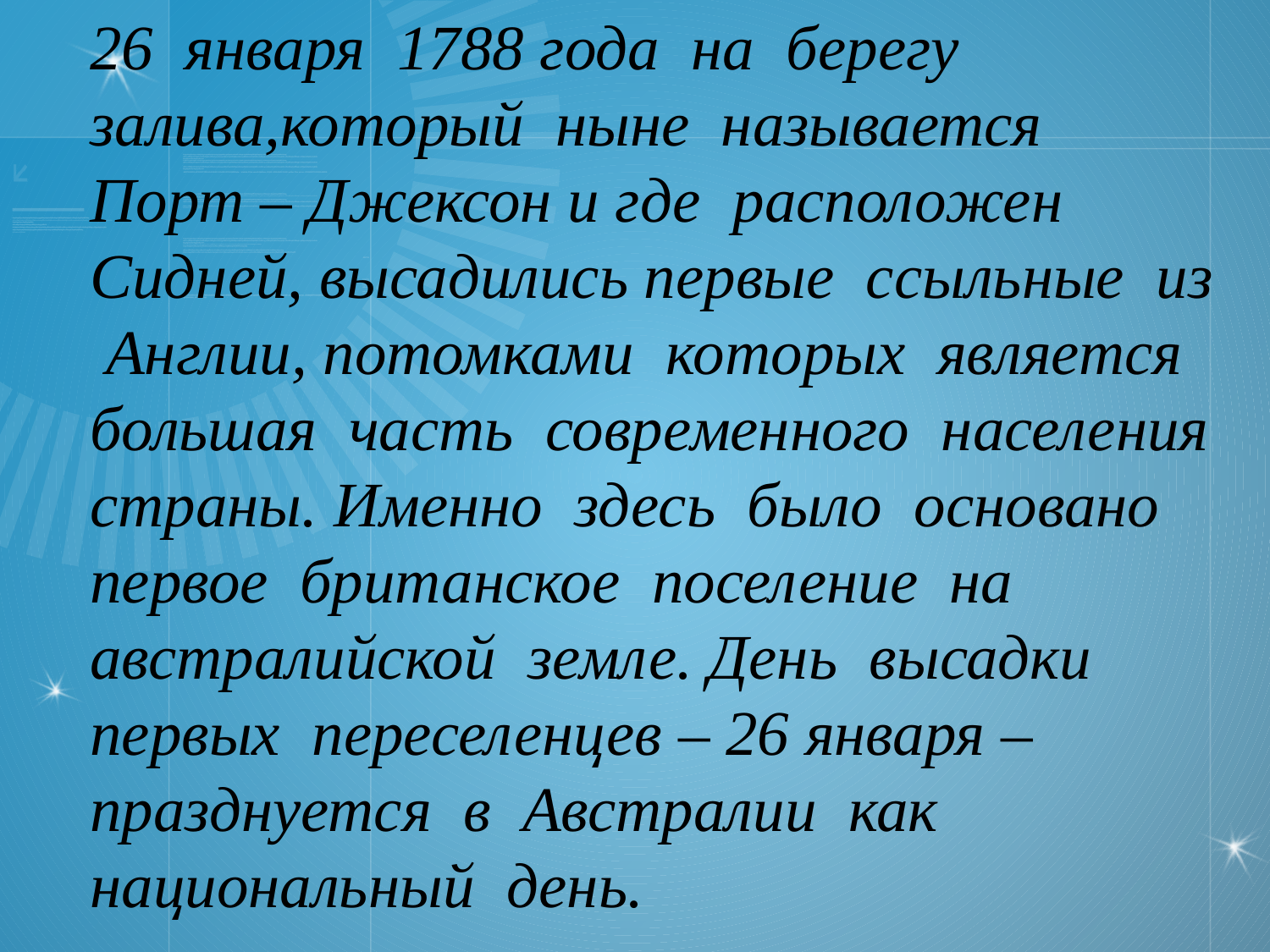

26  января  1788 года  на  берегу  залива,который  ныне  называется    Порт – Джексон и где  расположен  Сидней, высадились первые  ссыльные  из  Англии, потомками  которых  является  большая  часть  современного  населения  страны. Именно  здесь  было  основано  первое  британское  поселение  на  австралийской  земле. День  высадки  первых  переселенцев – 26 января – празднуется  в  Австралии  как  национальный  день.